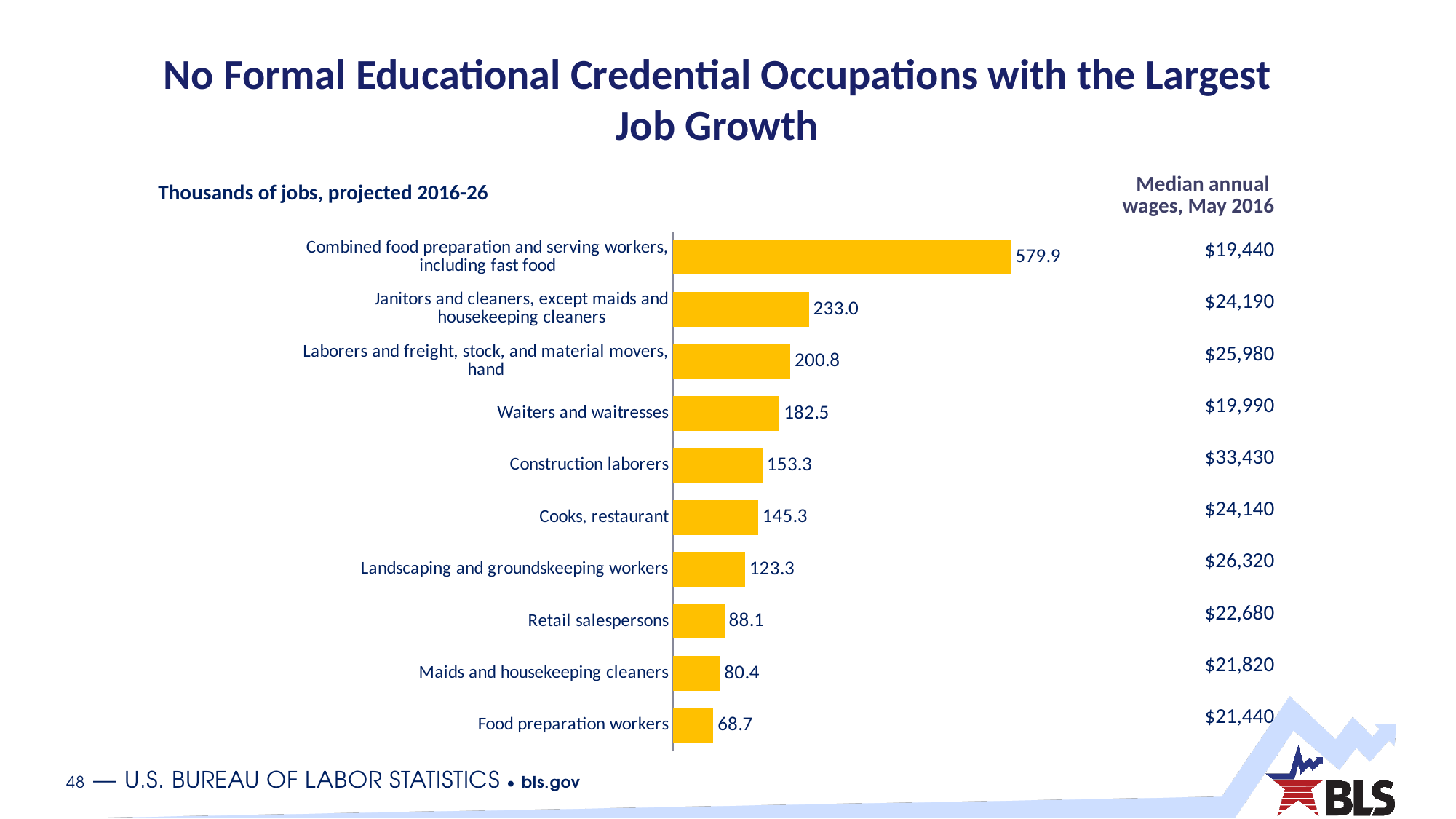

# No Formal Educational Credential Occupations with the Largest Job Growth
| Median annual wages, May 2016 |
| --- |
| $19,440 |
| $24,190 |
| $25,980 |
| $19,990 |
| $33,430 |
| $24,140 |
| $26,320 |
| $22,680 |
| $21,820 |
| $21,440 |
Thousands of jobs, projected 2016-26

### Chart

| Category |  |
|---|---|
| Combined food preparation and serving workers, including fast food | 579.9 |
| Janitors and cleaners, except maids and housekeeping cleaners | 233.0 |
| Laborers and freight, stock, and material movers, hand | 200.8 |
| Waiters and waitresses | 182.5 |
| Construction laborers | 153.3 |
| Cooks, restaurant | 145.3 |
| Landscaping and groundskeeping workers | 123.3 |
| Retail salespersons | 88.1 |
| Maids and housekeeping cleaners | 80.4 |
| Food preparation workers | 68.7 |